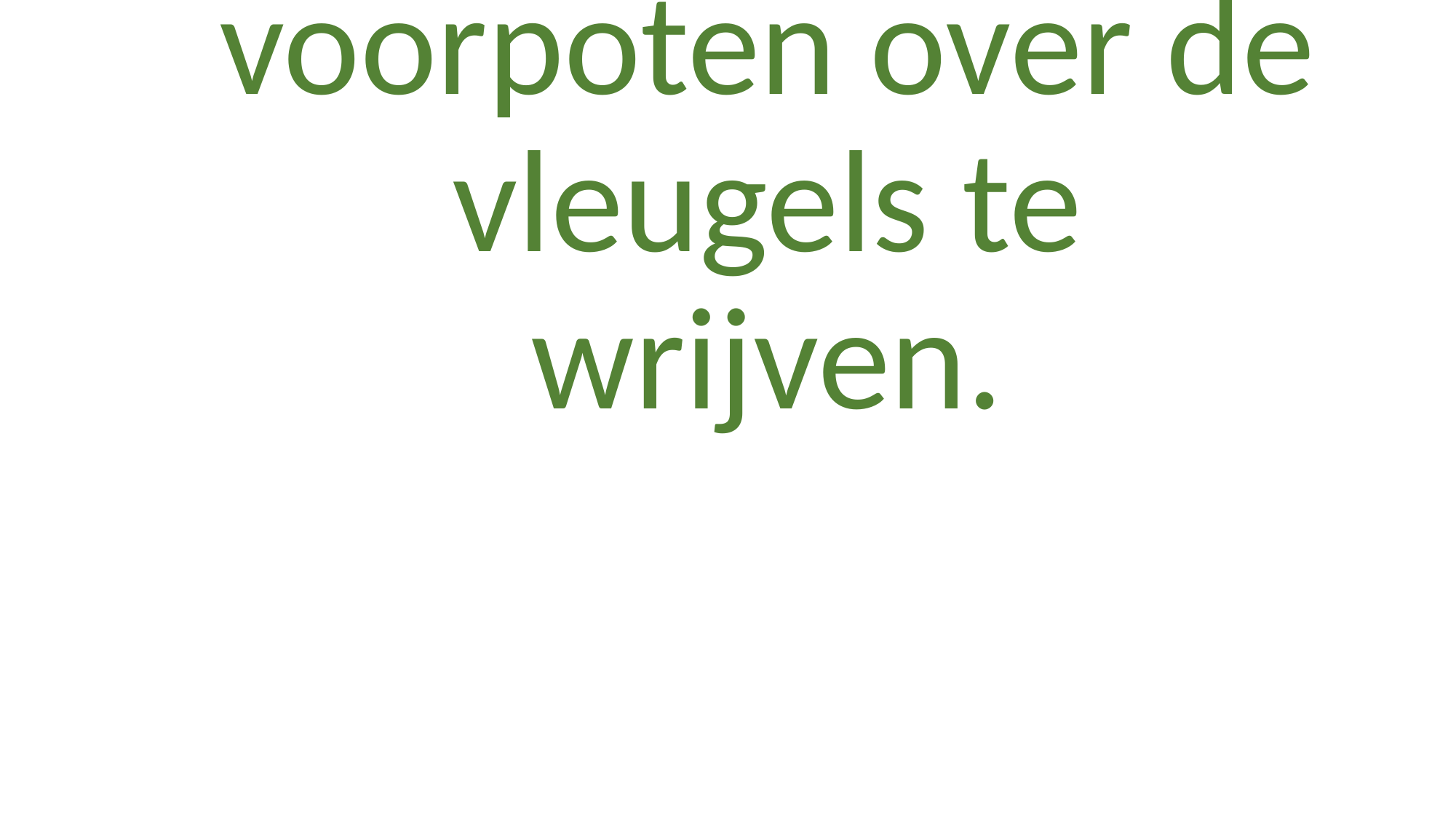

# Antwoord A Door met de voorpoten over de vleugels te wrijven.